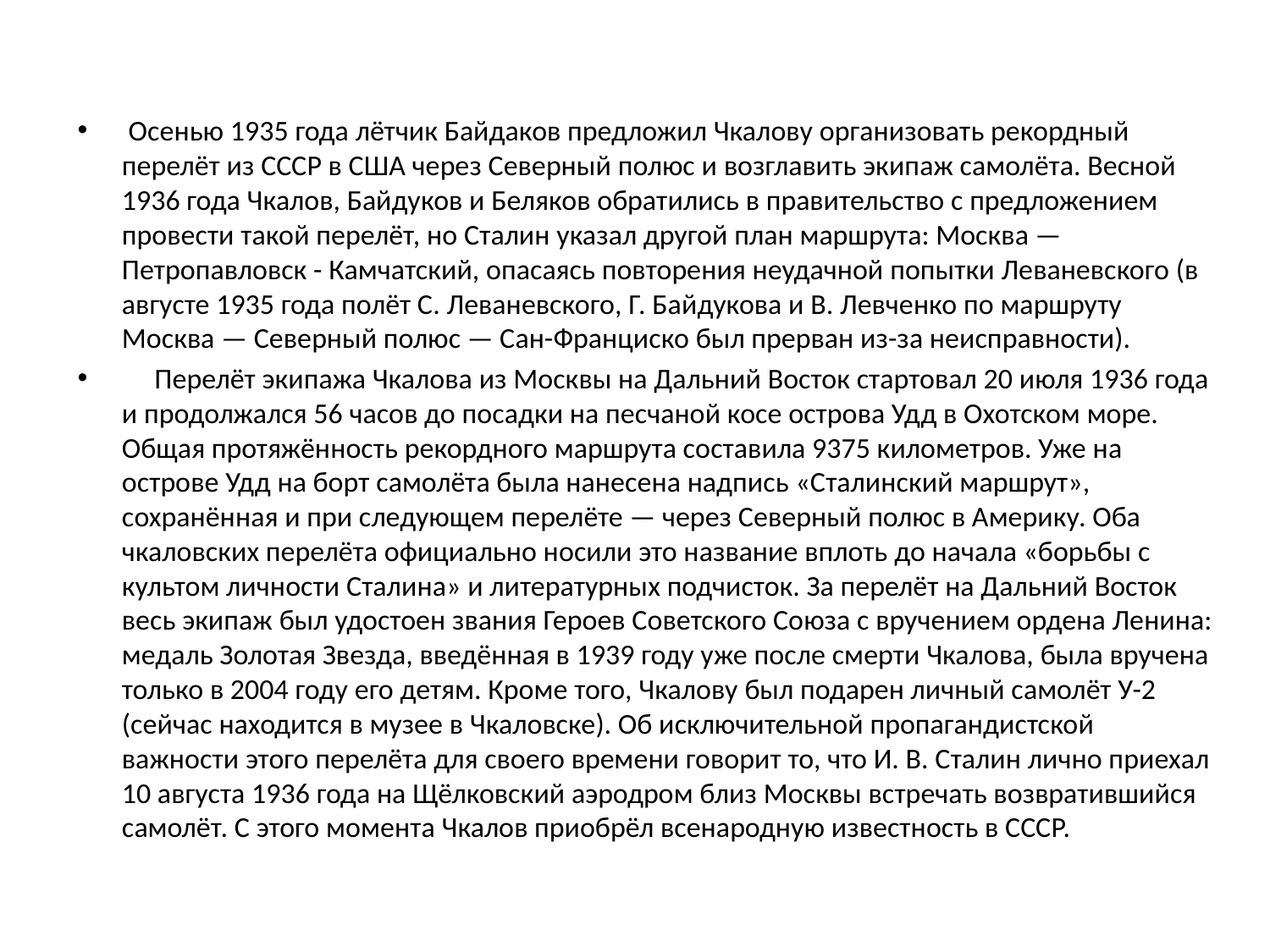

Осенью 1935 года лётчик Байдаков предложил Чкалову организовать рекордный перелёт из СССР в США через Северный полюс и возглавить экипаж самолёта. Весной 1936 года Чкалов, Байдуков и Беляков обратились в правительство с предложением провести такой перелёт, но Сталин указал другой план маршрута: Москва — Петропавловск - Камчатский, опасаясь повторения неудачной попытки Леваневского (в августе 1935 года полёт С. Леваневского, Г. Байдукова и В. Левченко по маршруту Москва — Северный полюс — Сан-Франциско был прерван из-за неисправности).
     Перелёт экипажа Чкалова из Москвы на Дальний Восток стартовал 20 июля 1936 года и продолжался 56 часов до посадки на песчаной косе острова Удд в Охотском море. Общая протяжённость рекордного маршрута составила 9375 километров. Уже на острове Удд на борт самолёта была нанесена надпись «Сталинский маршрут», сохранённая и при следующем перелёте — через Северный полюс в Америку. Оба чкаловских перелёта официально носили это название вплоть до начала «борьбы с культом личности Сталина» и литературных подчисток. За перелёт на Дальний Восток весь экипаж был удостоен звания Героев Советского Союза с вручением ордена Ленина: медаль Золотая Звезда, введённая в 1939 году уже после смерти Чкалова, была вручена только в 2004 году его детям. Кроме того, Чкалову был подарен личный самолёт У-2 (сейчас находится в музее в Чкаловске). Об исключительной пропагандистской важности этого перелёта для своего времени говорит то, что И. В. Сталин лично приехал 10 августа 1936 года на Щёлковский аэродром близ Москвы встречать возвратившийся самолёт. С этого момента Чкалов приобрёл всенародную известность в СССР.